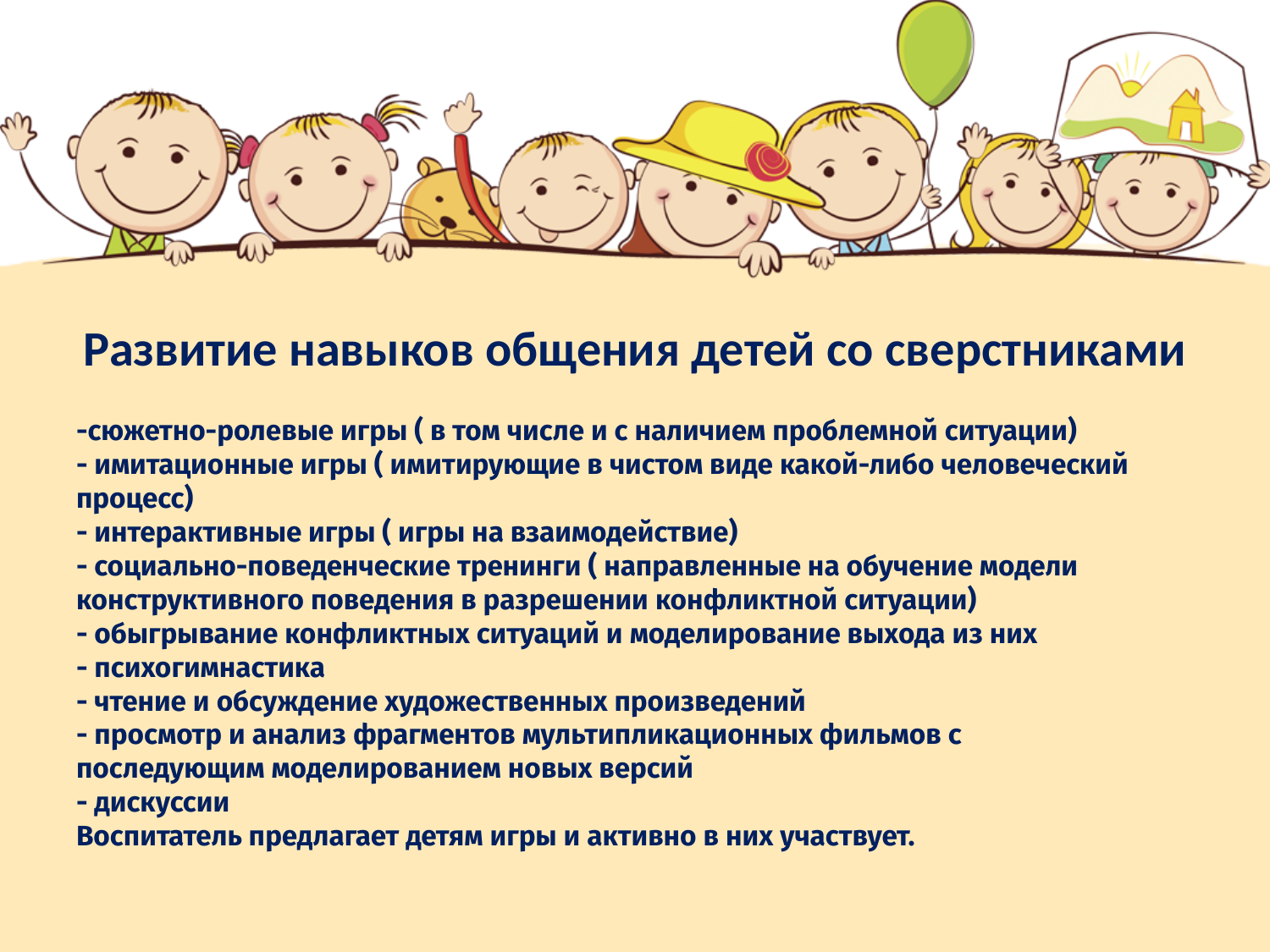

# Развитие навыков общения детей со сверстниками
-сюжетно-ролевые игры ( в том числе и с наличием проблемной ситуации)
- имитационные игры ( имитирующие в чистом виде какой-либо человеческий  процесс)
- интерактивные игры ( игры на взаимодействие)
- социально-поведенческие тренинги ( направленные на обучение модели  конструктивного поведения в разрешении конфликтной ситуации)
- обыгрывание конфликтных ситуаций и моделирование выхода из них
- психогимнастика
- чтение и обсуждение художественных произведений
- просмотр и анализ фрагментов мультипликационных фильмов с 
последующим моделированием новых версий
- дискуссии
Воспитатель предлагает детям игры и активно в них участвует.